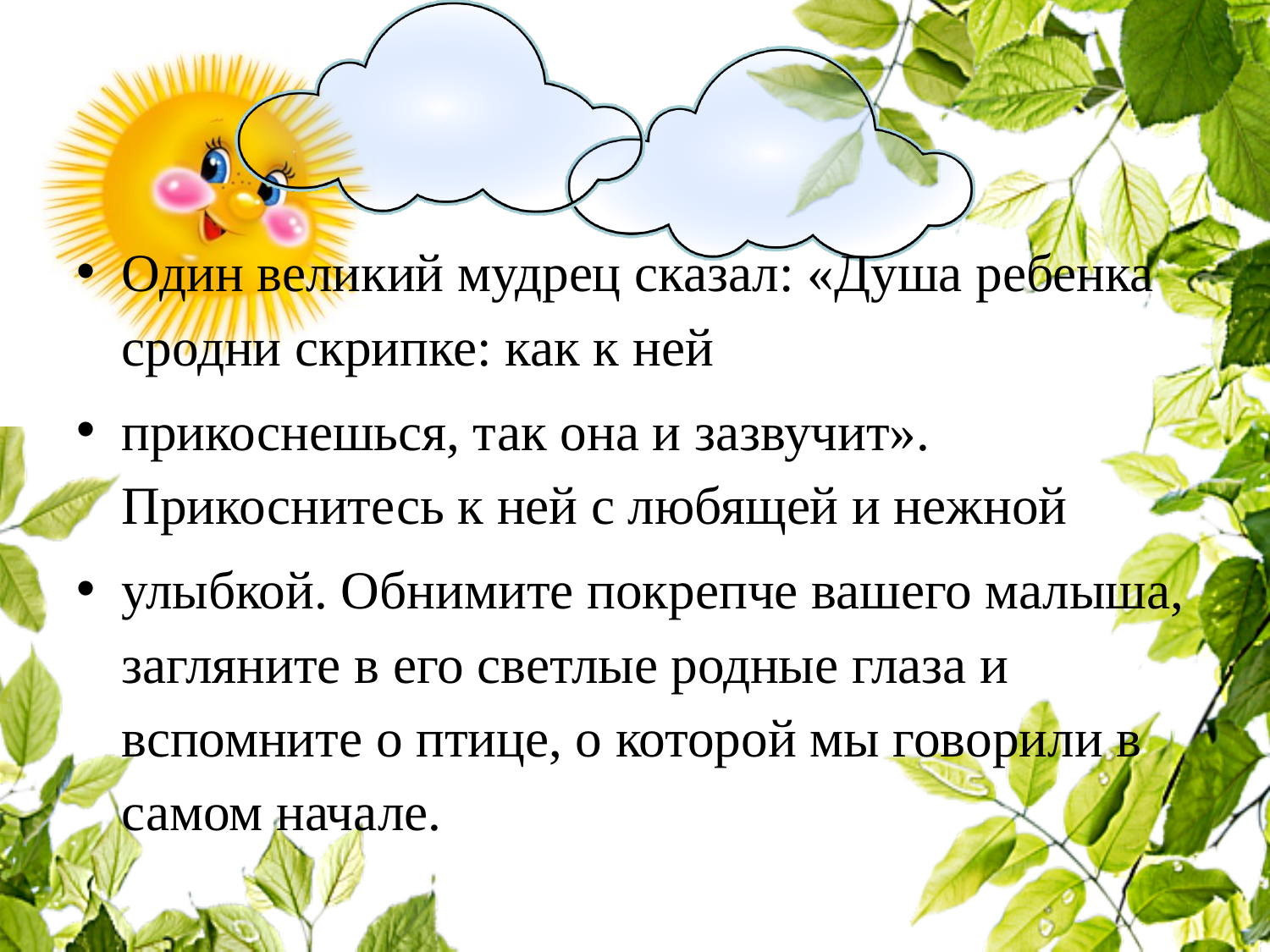

#
Один великий мудрец сказал: «Душа ребенка сродни скрипке: как к ней
прикоснешься, так она и зазвучит». Прикоснитесь к ней с любящей и нежной
улыбкой. Обнимите покрепче вашего малыша, загляните в его светлые родные глаза и вспомните о птице, о которой мы говорили в самом начале.